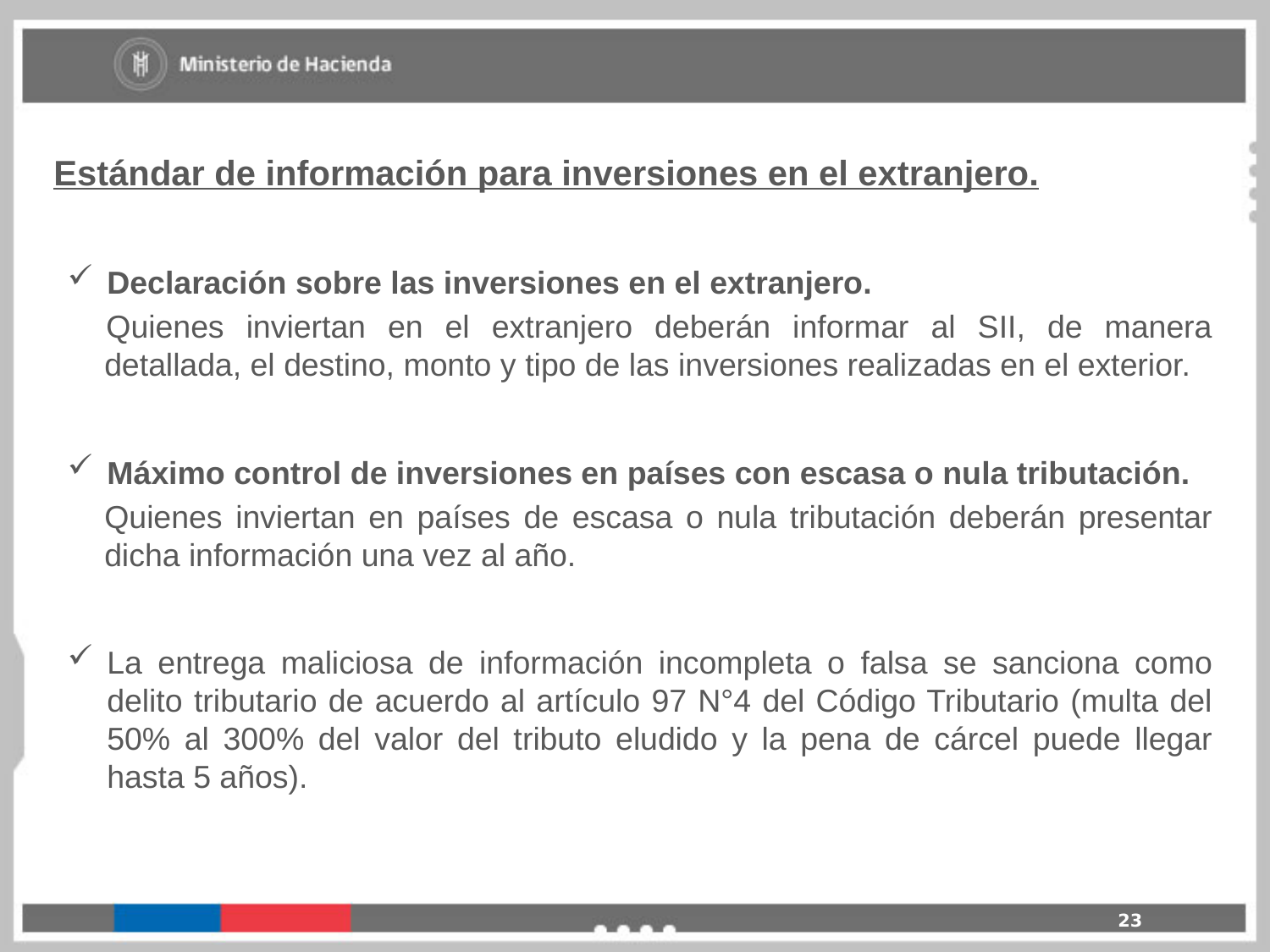

Estándar de información para inversiones en el extranjero.
Declaración sobre las inversiones en el extranjero.
Quienes inviertan en el extranjero deberán informar al SII, de manera detallada, el destino, monto y tipo de las inversiones realizadas en el exterior.

Máximo control de inversiones en países con escasa o nula tributación.
Quienes inviertan en países de escasa o nula tributación deberán presentar dicha información una vez al año.

La entrega maliciosa de información incompleta o falsa se sanciona como delito tributario de acuerdo al artículo 97 N°4 del Código Tributario (multa del 50% al 300% del valor del tributo eludido y la pena de cárcel puede llegar hasta 5 años).
23